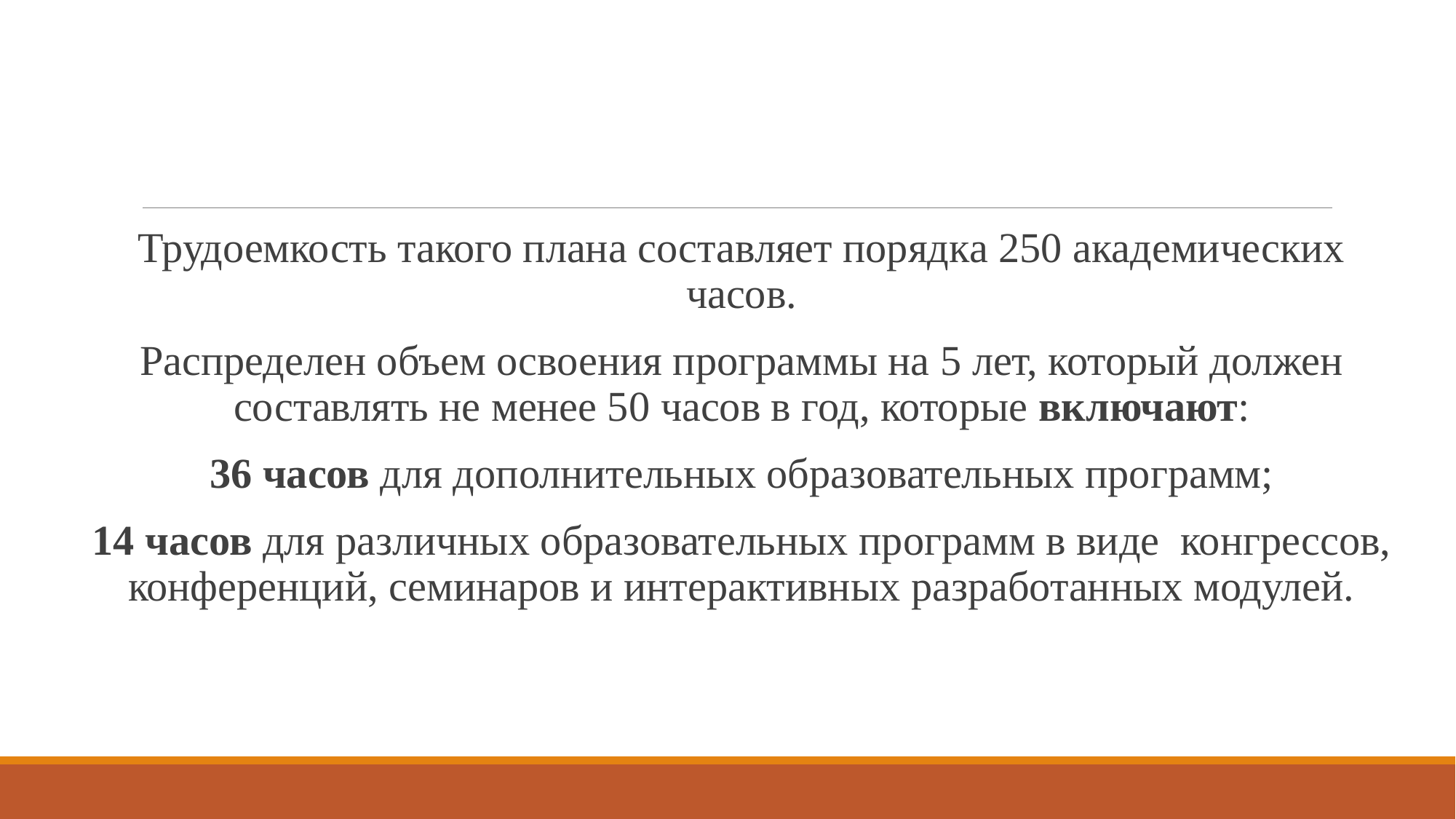

Трудоемкость такого плана составляет порядка 250 академических часов.
Распределен объем освоения программы на 5 лет, который должен составлять не менее 50 часов в год, которые включают:
36 часов для дополнительных образовательных программ;
14 часов для различных образовательных программ в виде  конгрессов, конференций, семинаров и интерактивных разработанных модулей.